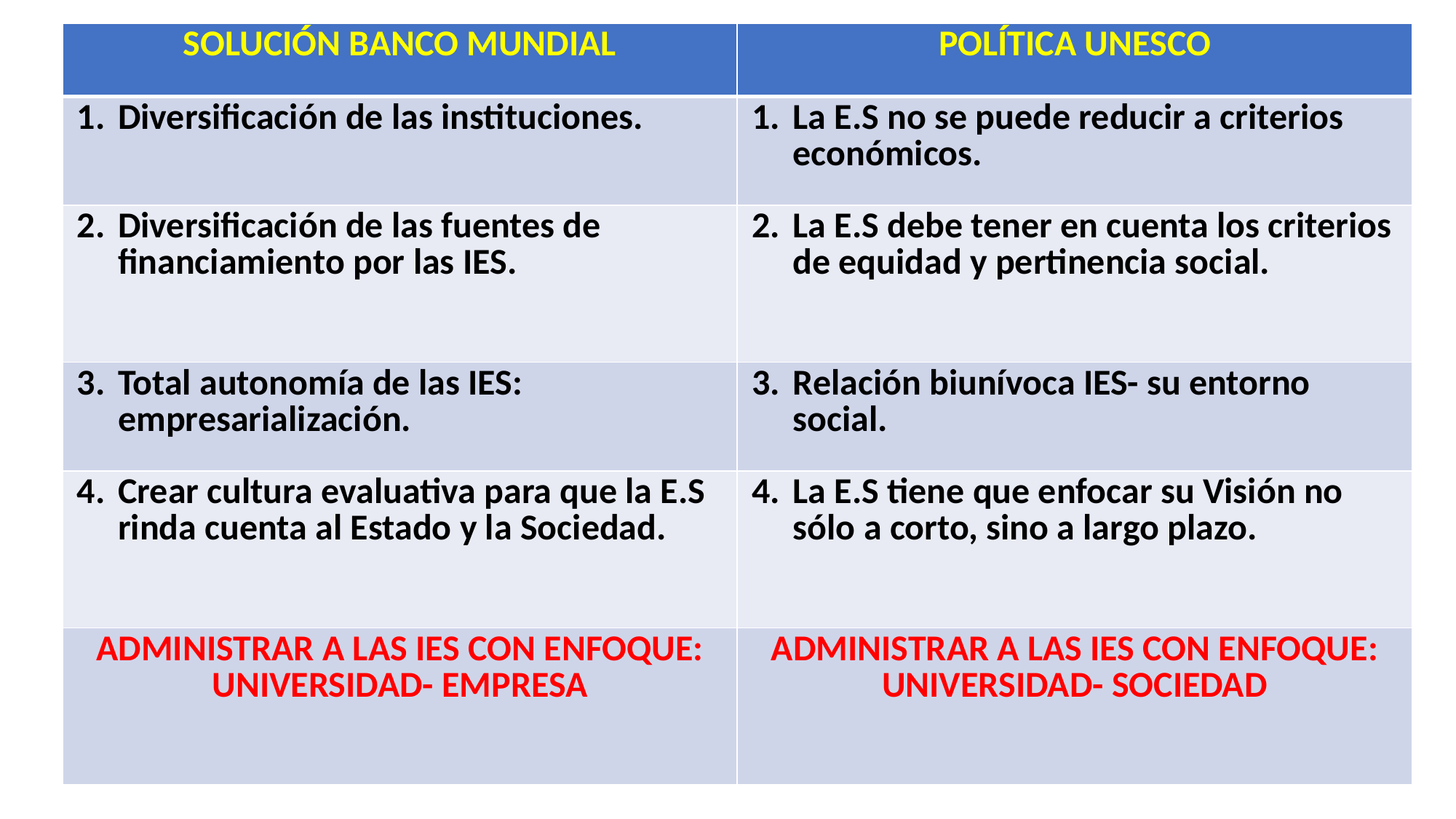

| SOLUCIÓN BANCO MUNDIAL | POLÍTICA UNESCO |
| --- | --- |
| Diversificación de las instituciones. | La E.S no se puede reducir a criterios económicos. |
| Diversificación de las fuentes de financiamiento por las IES. | La E.S debe tener en cuenta los criterios de equidad y pertinencia social. |
| Total autonomía de las IES: empresarialización. | Relación biunívoca IES- su entorno social. |
| Crear cultura evaluativa para que la E.S rinda cuenta al Estado y la Sociedad. | La E.S tiene que enfocar su Visión no sólo a corto, sino a largo plazo. |
| ADMINISTRAR A LAS IES CON ENFOQUE: UNIVERSIDAD- EMPRESA | ADMINISTRAR A LAS IES CON ENFOQUE: UNIVERSIDAD- SOCIEDAD |